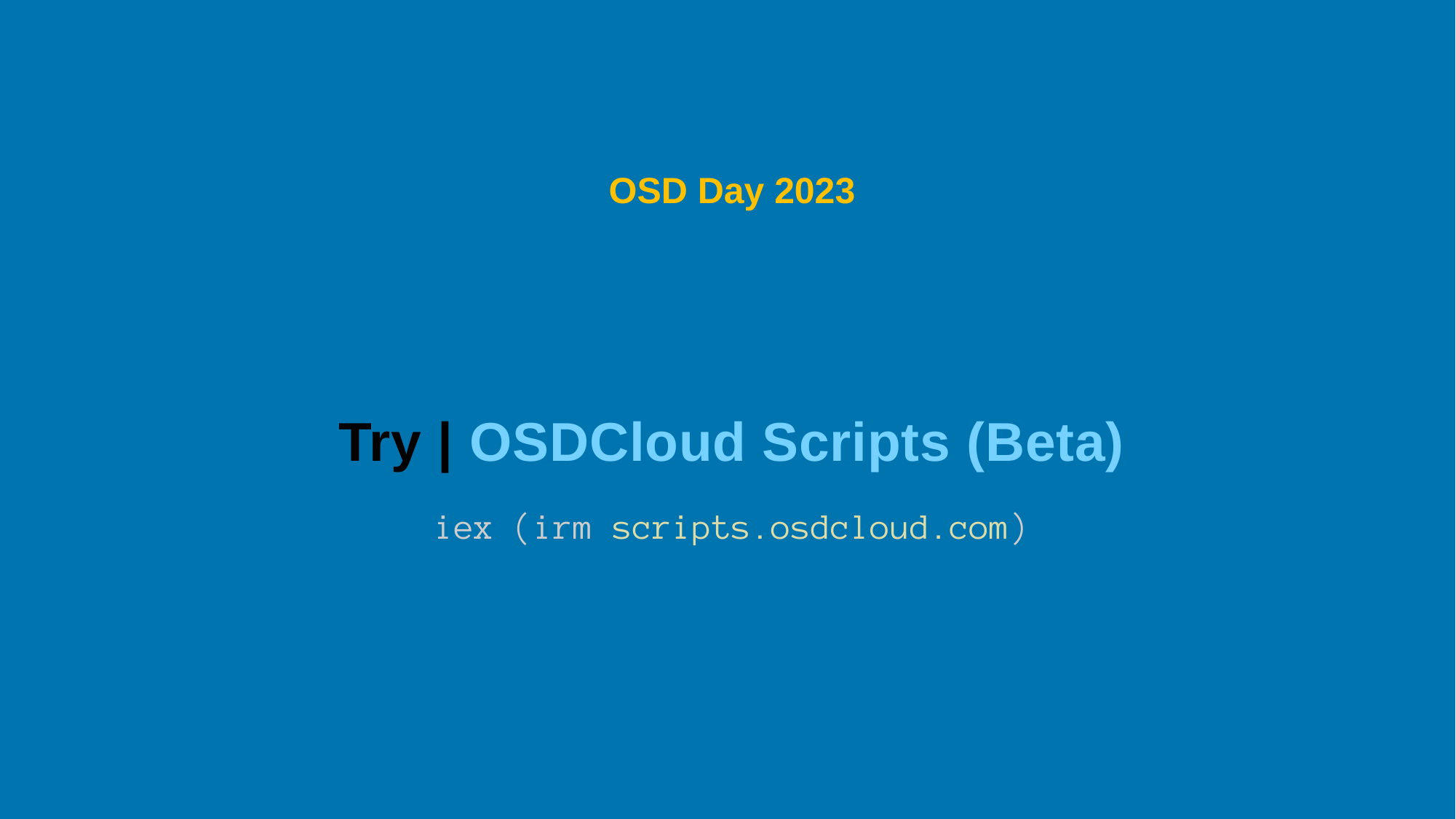

OSD Day 2023
# Try | OSDCloud Scripts (Beta)
iex (irm scripts.osdcloud.com)